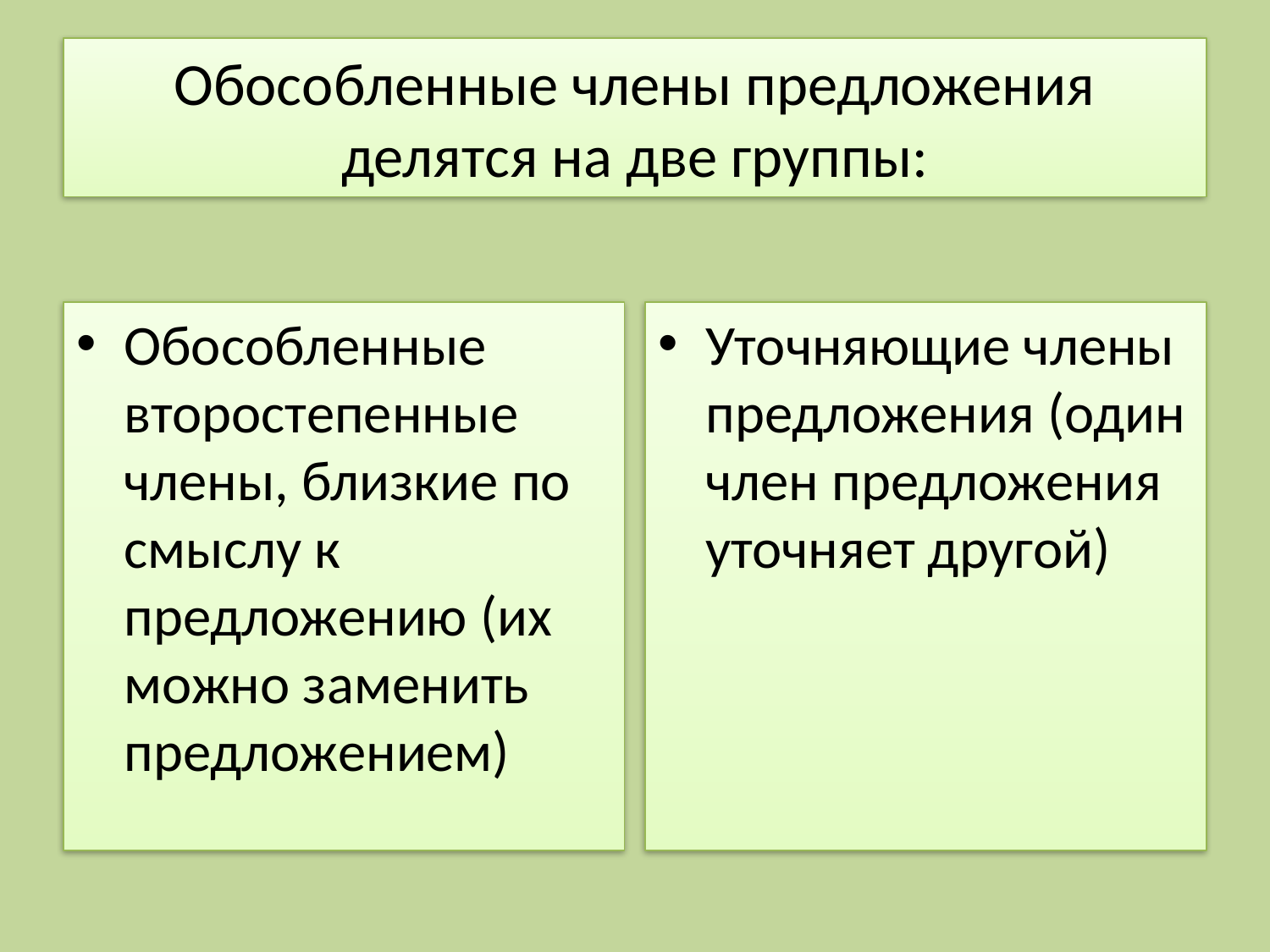

# Обособленные члены предложения делятся на две группы:

Обособленные второстепенные члены, близкие по смыслу к предложению (их можно заменить предложением)
Уточняющие члены предложения (один член предложения уточняет другой)